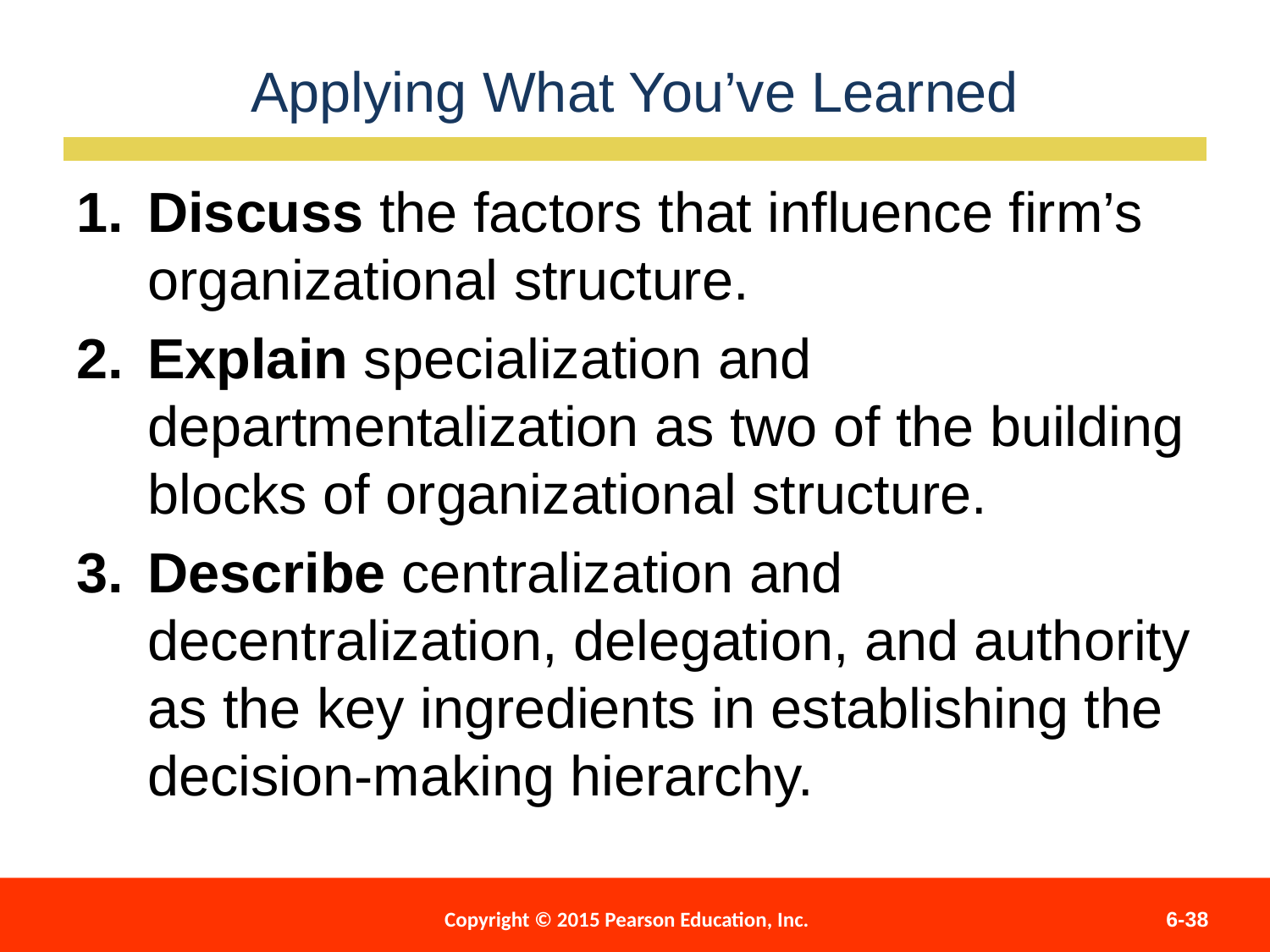

Applying What You’ve Learned
Discuss the factors that influence firm’s organizational structure.
Explain specialization and departmentalization as two of the building blocks of organizational structure.
Describe centralization and decentralization, delegation, and authority as the key ingredients in establishing the decision-making hierarchy.